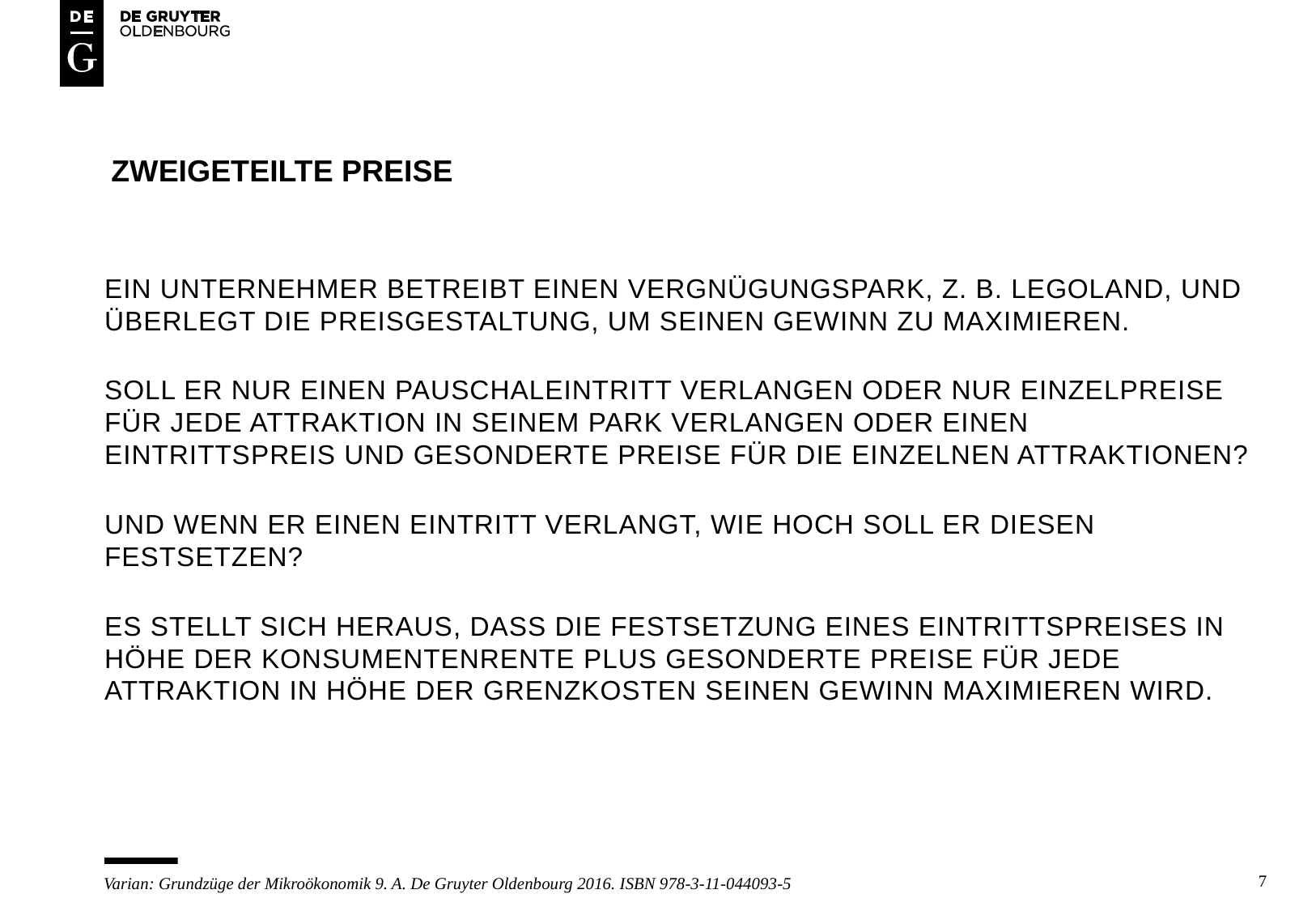

# ZWEIGETEILTE PREISE
EIN UNTERNEHMER BETREIBT EINEN VERGNÜGUNGSPARK, Z. b. LEGOLAND, UND ÜBERLEGT DIE PREISGESTALTUNG, UM SEINEN GEWINN ZU MAXIMIEREN.
SOLL ER NUR EINEN PAUSCHALEINTRITT VERLANGEN ODER NUR EINZELPREISE FÜR JEDE ATTRAKTION IN SEINEM PARK VERLANGEN ODER EINEN EINTRITTSPREIS UND GESONDERTE PREISE FÜR DIE EINZELNEN ATTRAKTIONEN?
UND WENN ER EINEN EINTRITT VERLANGT, WIE HOCH SOLL ER DIESEN FESTSETZEN?
ES STELLT SICH HERAUS, DASS DIE FESTSETZUNG EINES EINTRITTSPREISES IN HÖHE DER KONSUMENTENRENTE PLUS GESONDERTE PREISE FÜR JEDE ATTRAKTION IN HÖHE DER GRENZKOSTEN SEINEN GEWINN MAXIMIEREN WIRD.
7
Varian: Grundzüge der Mikroökonomik 9. A. De Gruyter Oldenbourg 2016. ISBN 978-3-11-044093-5